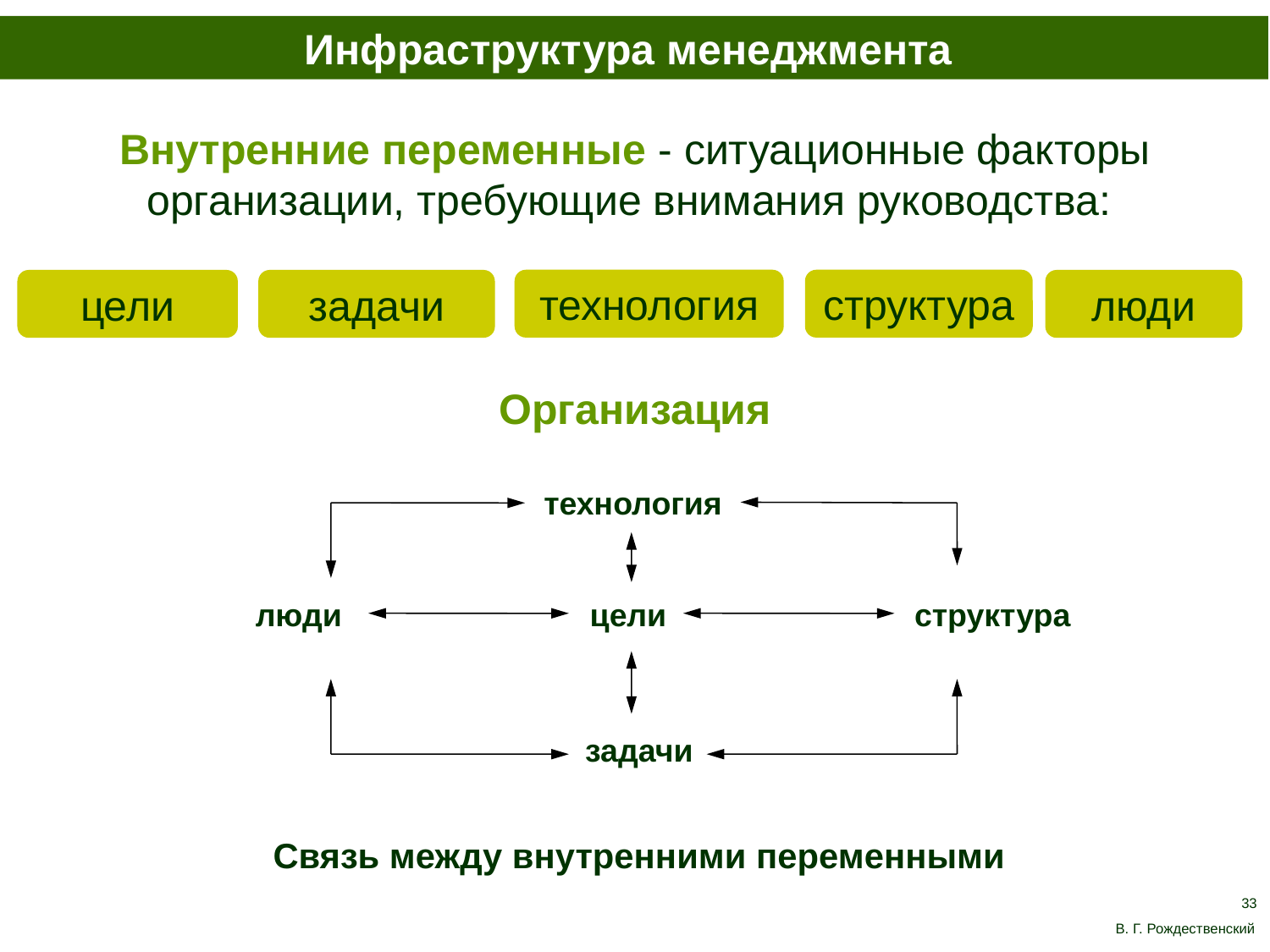

Инфраструктура менеджмента
Внутренние переменные - ситуационные факторы организации, требующие внимания руководства:
технология
структура
цели
задачи
люди
Организация
технология

    люди                            цели                            структура

задачи

Связь между внутренними переменными
33
В. Г. Рождественский